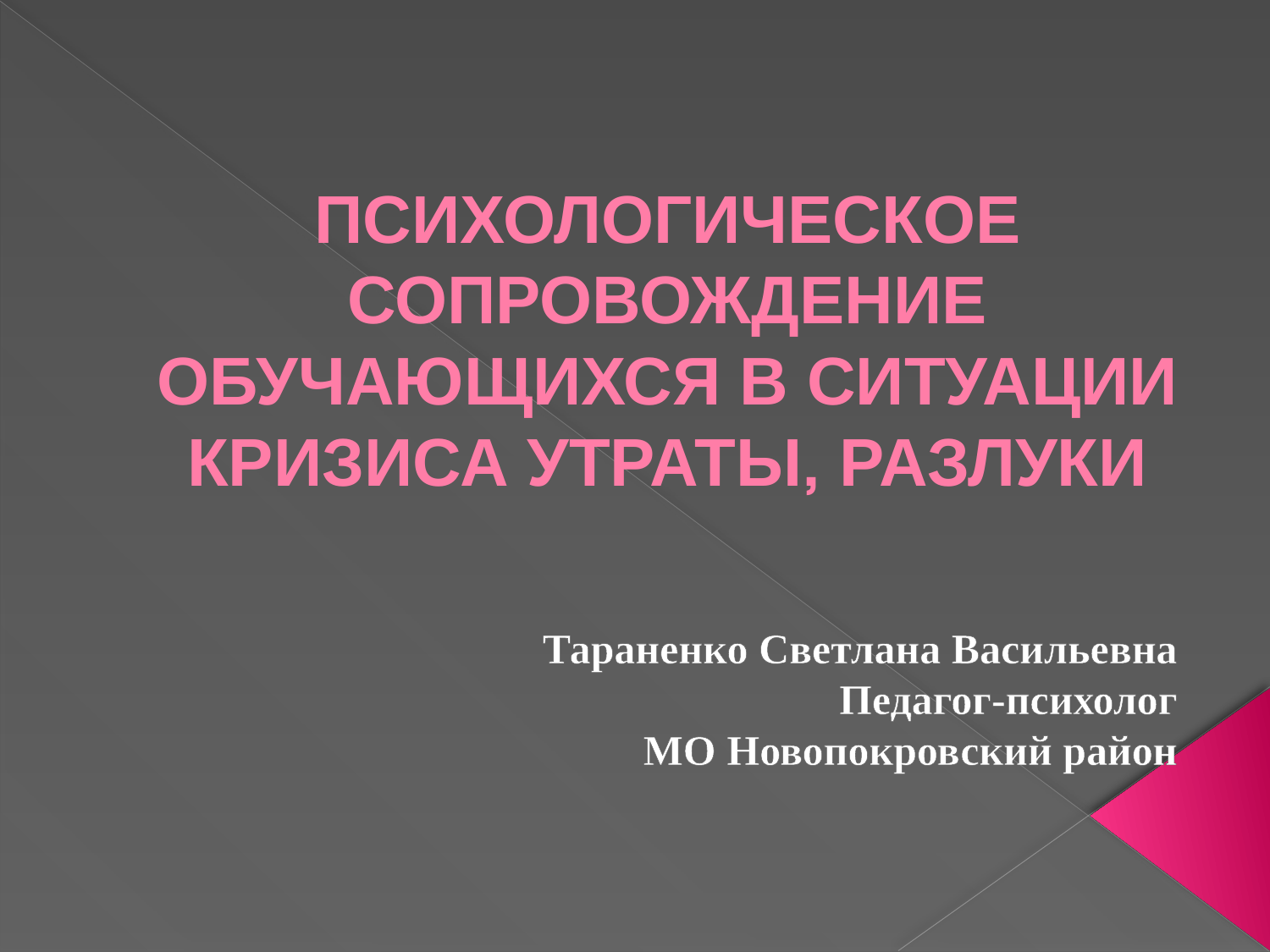

# ПСИХОЛОГИЧЕСКОЕ СОПРОВОЖДЕНИЕ ОБУЧАЮЩИХСЯ В СИТУАЦИИ КРИЗИСА УТРАТЫ, РАЗЛУКИ
Тараненко Светлана Васильевна
Педагог-психолог
МО Новопокровский район